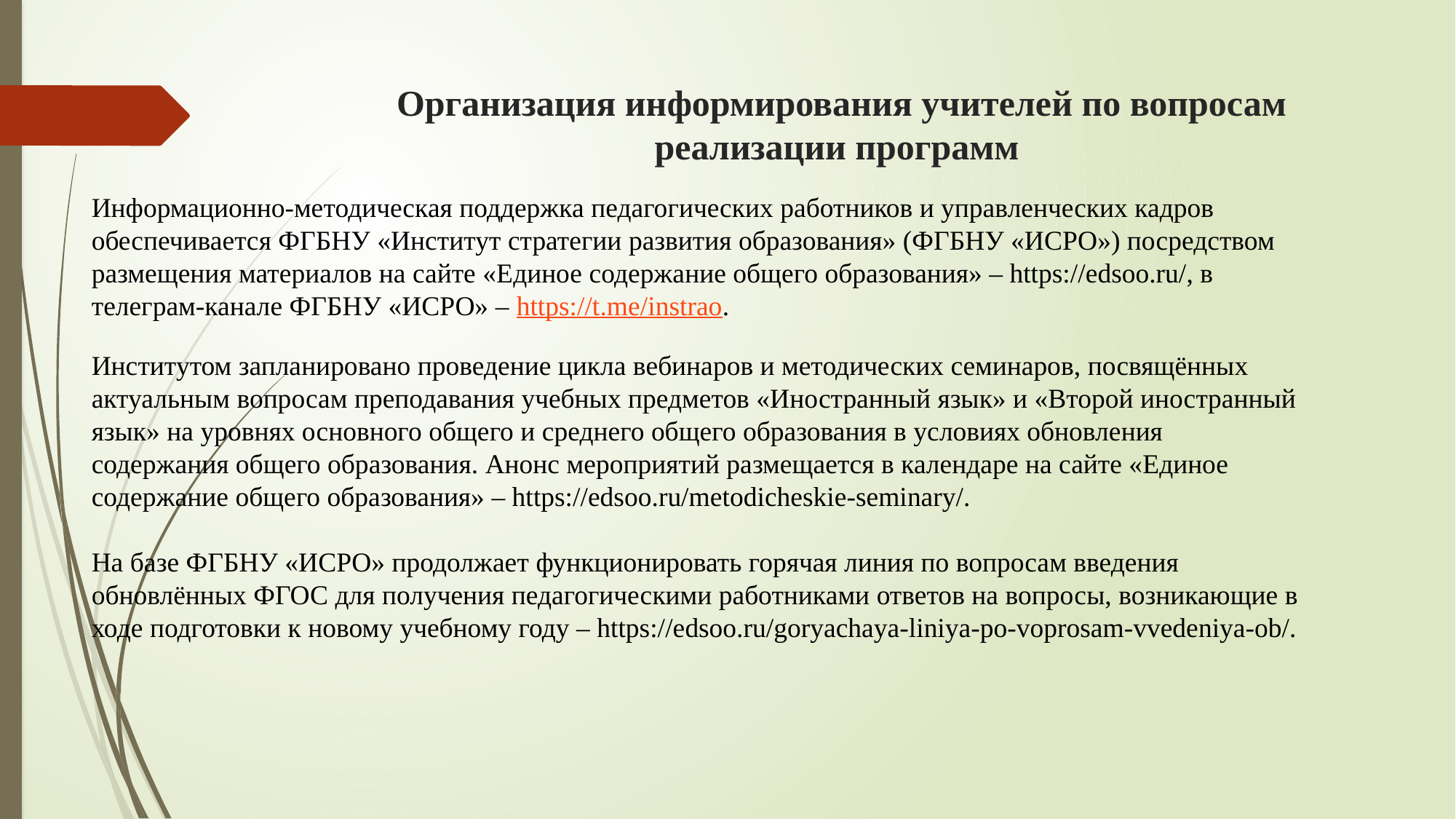

# Организация информирования учителей по вопросам реализации программ
Информационно-методическая поддержка педагогических работников и управленческих кадров обеспечивается ФГБНУ «Институт стратегии развития образования» (ФГБНУ «ИСРО») посредством размещения материалов на сайте «Единое содержание общего образования» – https://edsoo.ru/, в телеграм-канале ФГБНУ «ИСРО» – https://t.me/instrao.

Институтом запланировано проведение цикла вебинаров и методических семинаров, посвящённых актуальным вопросам преподавания учебных предметов «Иностранный язык» и «Второй иностранный язык» на уровнях основного общего и среднего общего образования в условиях обновления содержания общего образования. Анонс мероприятий размещается в календаре на сайте «Единое содержание общего образования» – https://edsoo.ru/metodicheskie-seminary/.

На базе ФГБНУ «ИСРО» продолжает функционировать горячая линия по вопросам введения обновлённых ФГОС для получения педагогическими работниками ответов на вопросы, возникающие в ходе подготовки к новому учебному году – https://edsoo.ru/goryachaya-liniya-po-voprosam-vvedeniya-ob/.